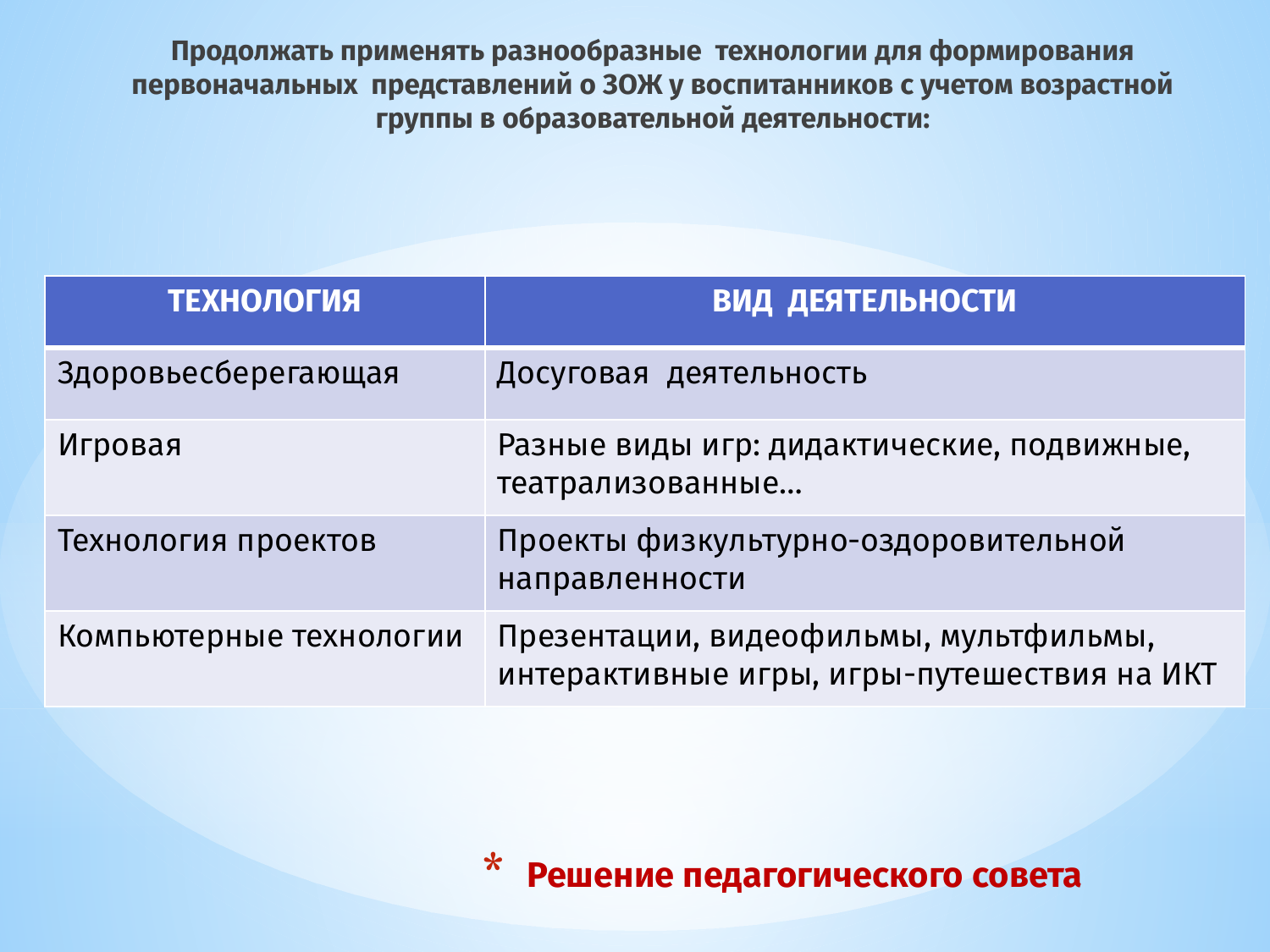

Продолжать применять разнообразные  технологии для формирования первоначальных  представлений о ЗОЖ у воспитанников с учетом возрастной группы в образовательной деятельности:

| ТЕХНОЛОГИЯ | ВИД ДЕЯТЕЛЬНОСТИ |
| --- | --- |
| Здоровьесберегающая | Досуговая деятельность |
| Игровая | Разные виды игр: дидактические, подвижные, театрализованные… |
| Технология проектов | Проекты физкультурно-оздоровительной направленности |
| Компьютерные технологии | Презентации, видеофильмы, мультфильмы, интерактивные игры, игры-путешествия на ИКТ |
# Решение педагогического совета